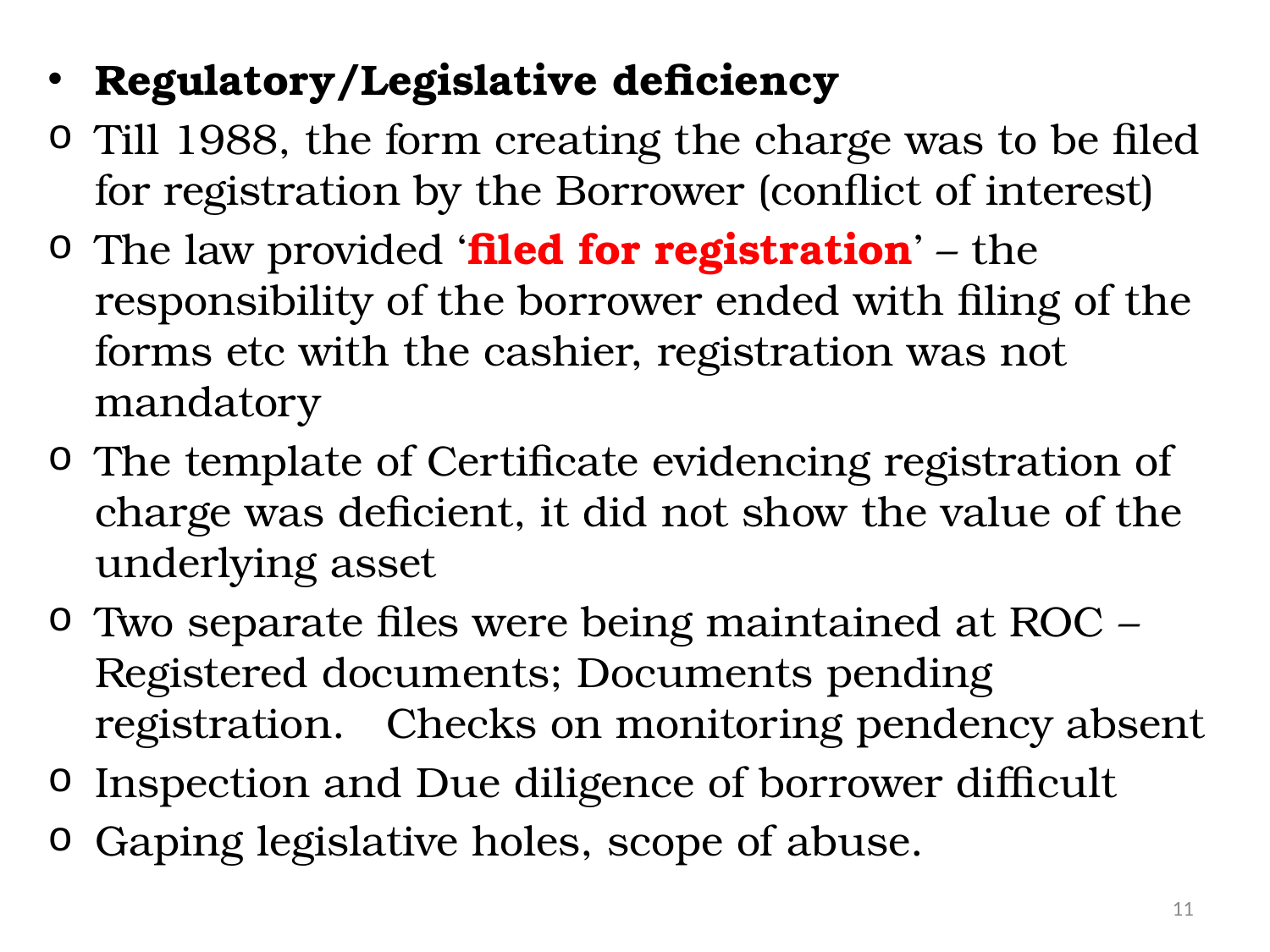

#
Regulatory/Legislative deficiency
Till 1988, the form creating the charge was to be filed for registration by the Borrower (conflict of interest)
The law provided ‘filed for registration’ – the responsibility of the borrower ended with filing of the forms etc with the cashier, registration was not mandatory
The template of Certificate evidencing registration of charge was deficient, it did not show the value of the underlying asset
Two separate files were being maintained at ROC – Registered documents; Documents pending registration.   Checks on monitoring pendency absent
Inspection and Due diligence of borrower difficult
Gaping legislative holes, scope of abuse.
11